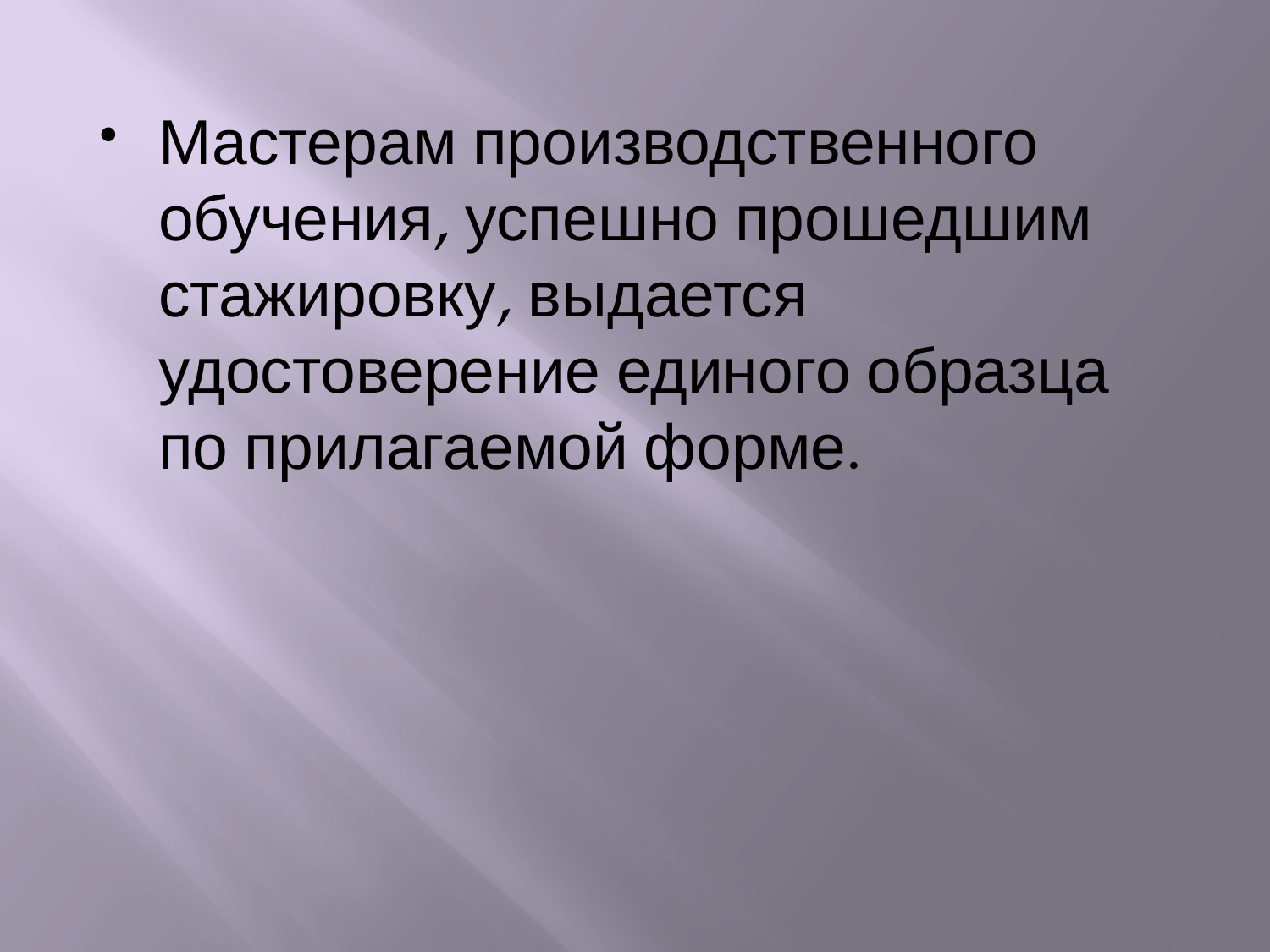

Мастерам производственного обучения, успешно прошедшим стажировку, выдается удостоверение единого образца по прилагаемой форме.

#